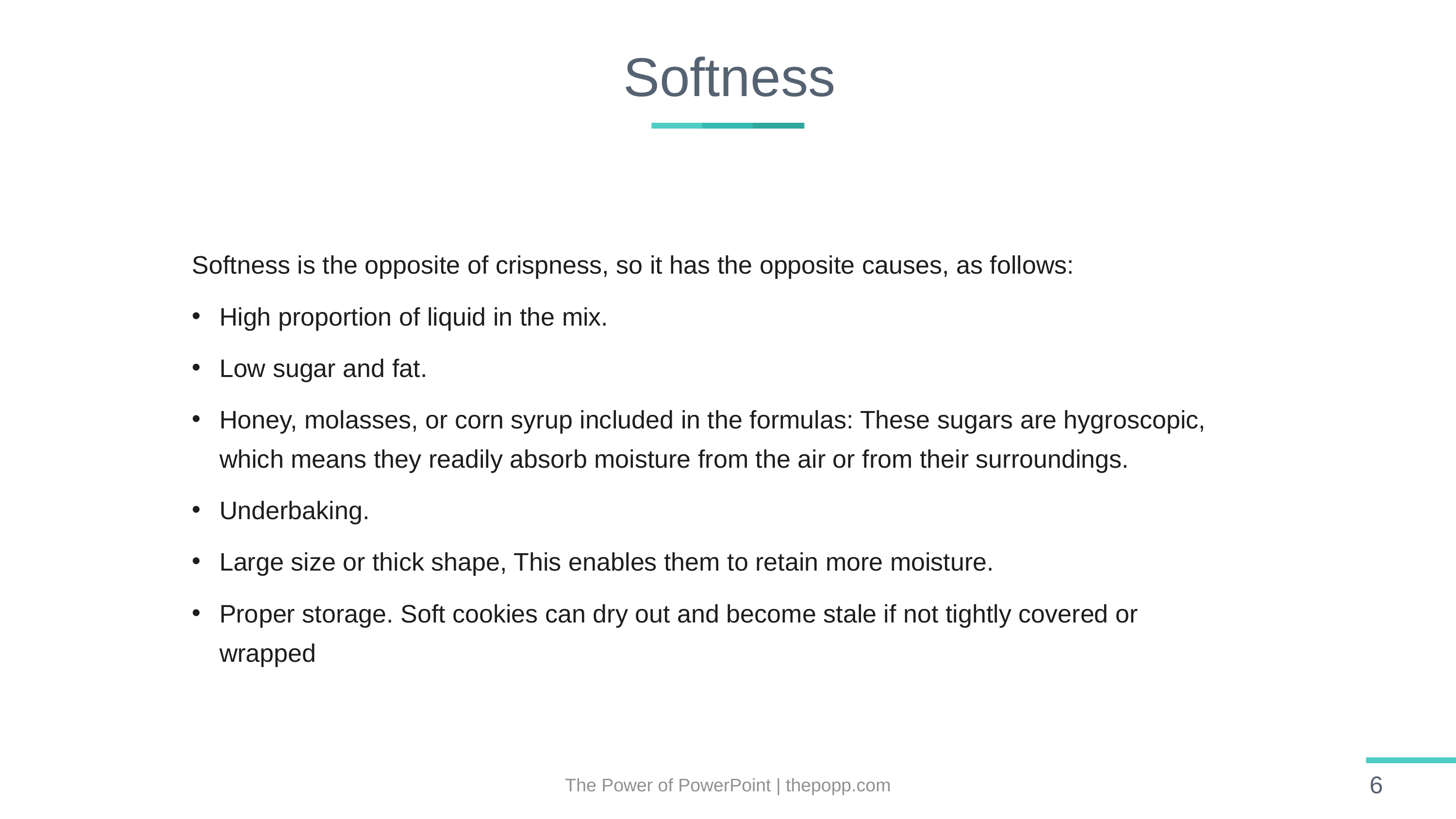

# Softness
Softness is the opposite of crispness, so it has the opposite causes, as follows:
High proportion of liquid in the mix.
Low sugar and fat.
Honey, molasses, or corn syrup included in the formulas: These sugars are hygroscopic, which means they readily absorb moisture from the air or from their surroundings.
Underbaking.
Large size or thick shape, This enables them to retain more moisture.
Proper storage. Soft cookies can dry out and become stale if not tightly covered or wrapped
The Power of PowerPoint | thepopp.com
6